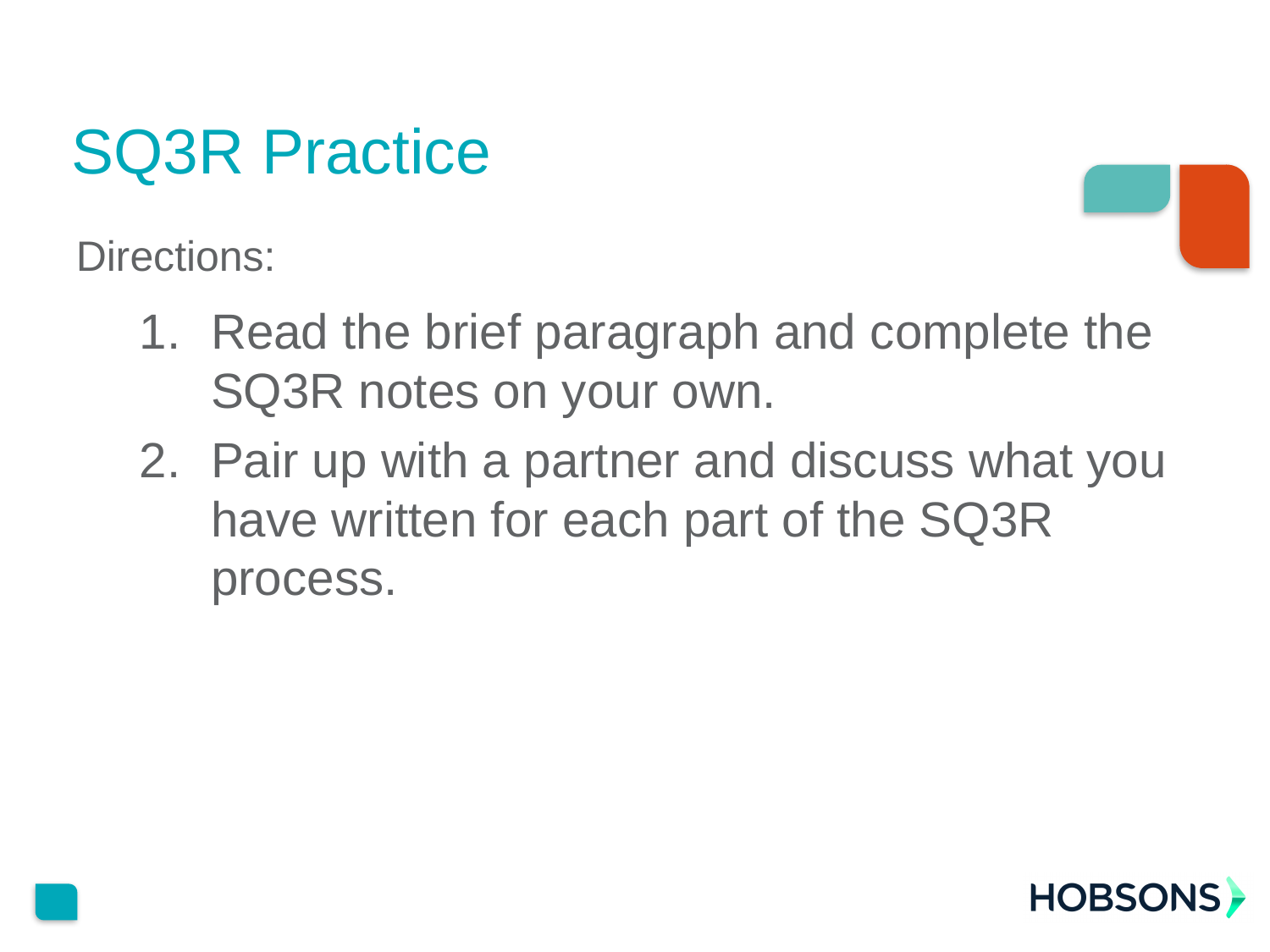

# SQ3R Practice
Directions:
Read the brief paragraph and complete the SQ3R notes on your own.
Pair up with a partner and discuss what you have written for each part of the SQ3R process.